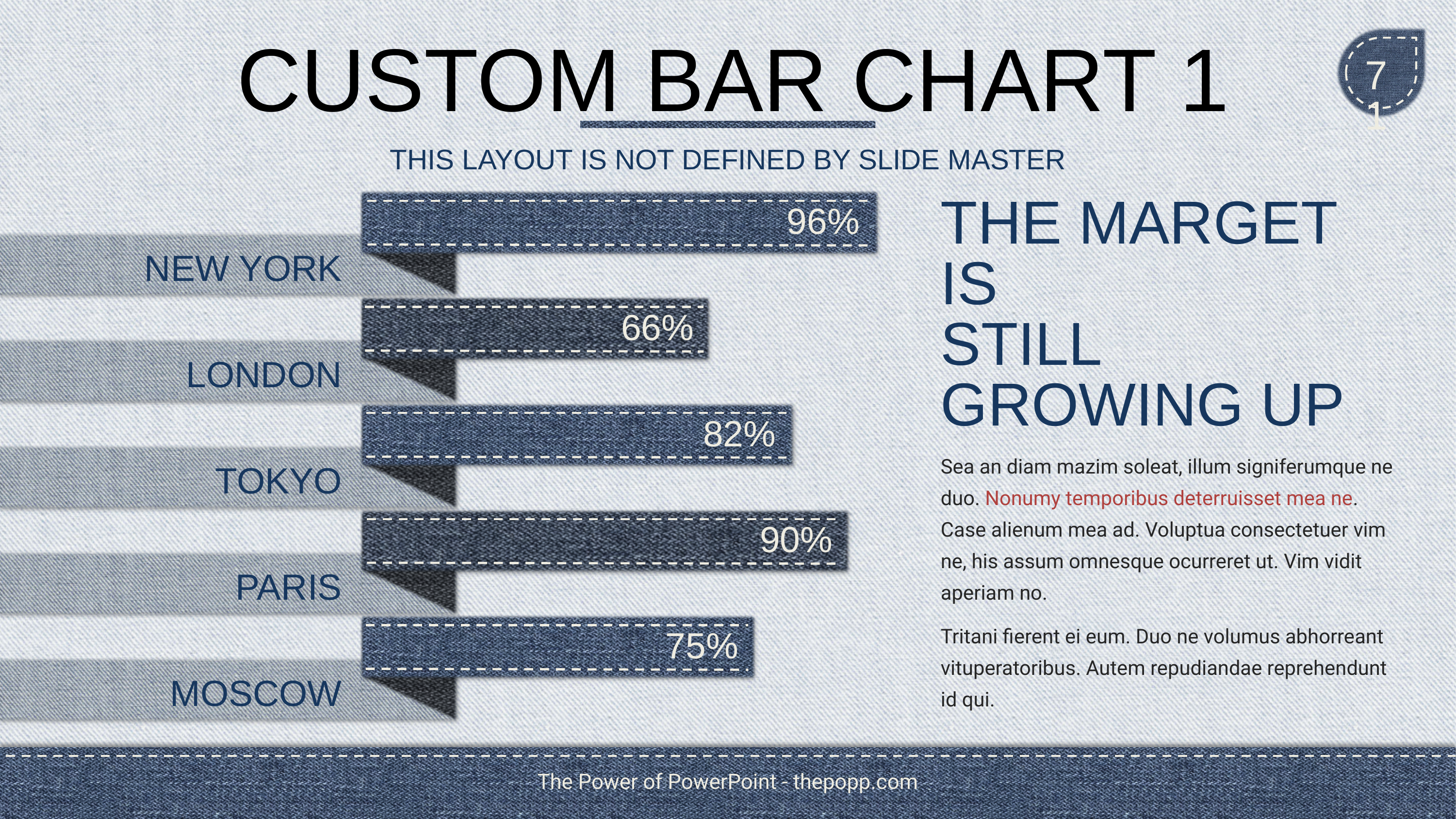

# CUSTOM BAR CHART 1
71
THIS LAYOUT IS NOT DEFINED BY SLIDE MASTER

96%

NEW YORK

66%
THE MARGET IS
STILL GROWING UP

LONDON

82%

Sea an diam mazim soleat, illum signiferumque ne duo. Nonumy temporibus deterruisset mea ne. Case alienum mea ad. Voluptua consectetuer vim ne, his assum omnesque ocurreret ut. Vim vidit aperiam no.
Tritani fierent ei eum. Duo ne volumus abhorreant vituperatoribus. Autem repudiandae reprehendunt id qui.

TOKYO

90%

PARIS

75%

MOSCOW
The Power of PowerPoint - thepopp.com